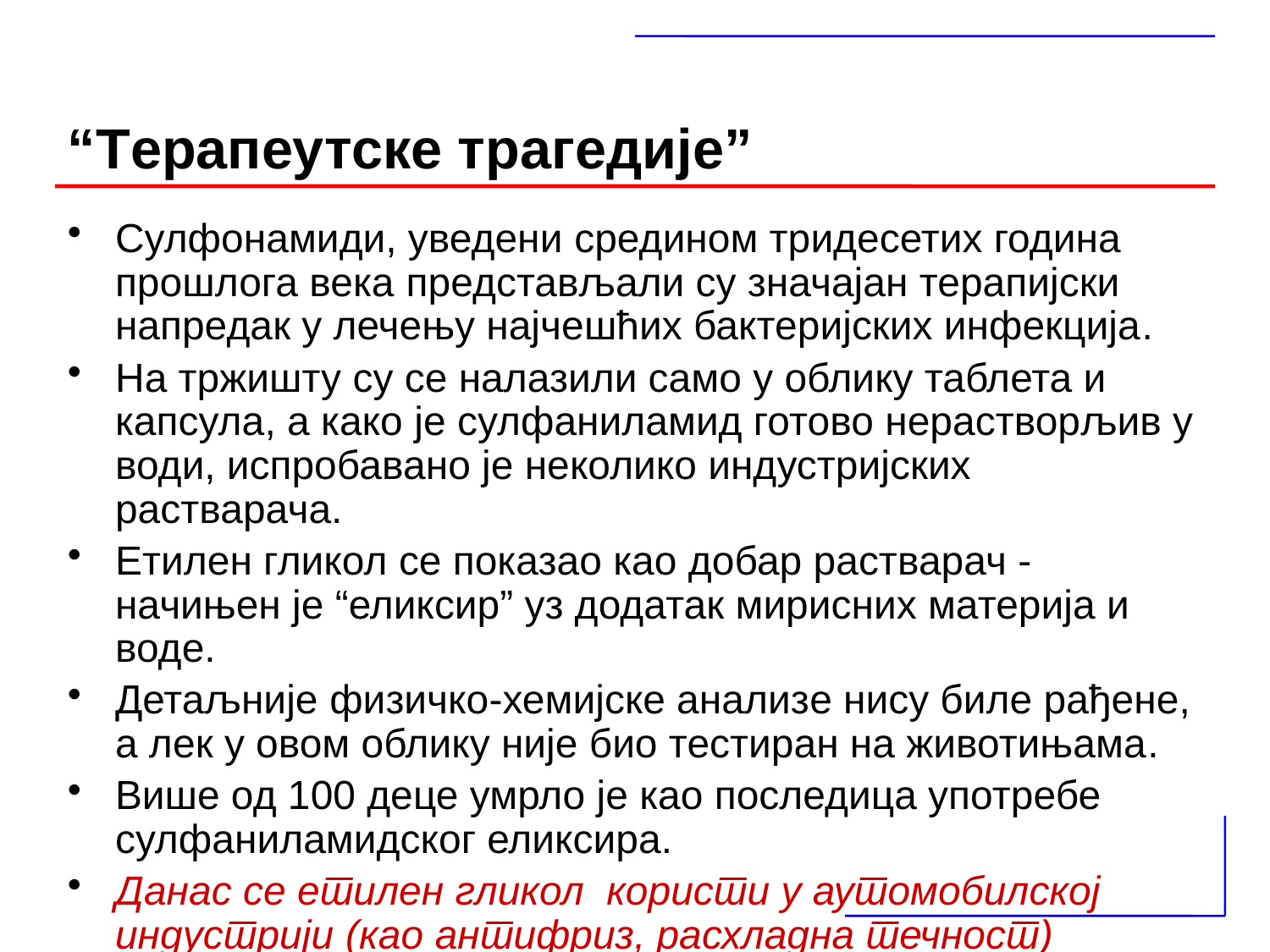

# “Терапеутске трагедије”
Сулфонамиди, уведени средином тридесетих година прошлога века представљали су значајан терапијски напредак у лечењу најчешћих бактеријских инфекција.
На тржишту су се налазили само у облику таблета и капсула, а како је сулфаниламид готово нерастворљив у води, испробавано је неколико индустријских растварача.
Етилен гликол се показао као добар растварач -  начињен је “еликсир” уз додатак мирисних материја и воде.
Детаљније физичко-хемијске анализе нису биле рађене, а лек у овом облику није био тестиран на животињама.
Више од 100 деце умрло је као последица употребе сулфаниламидског еликсира.
Данас се етилен гликол  користи у аутомобилској индустрији (као антифриз, расхладна течност)